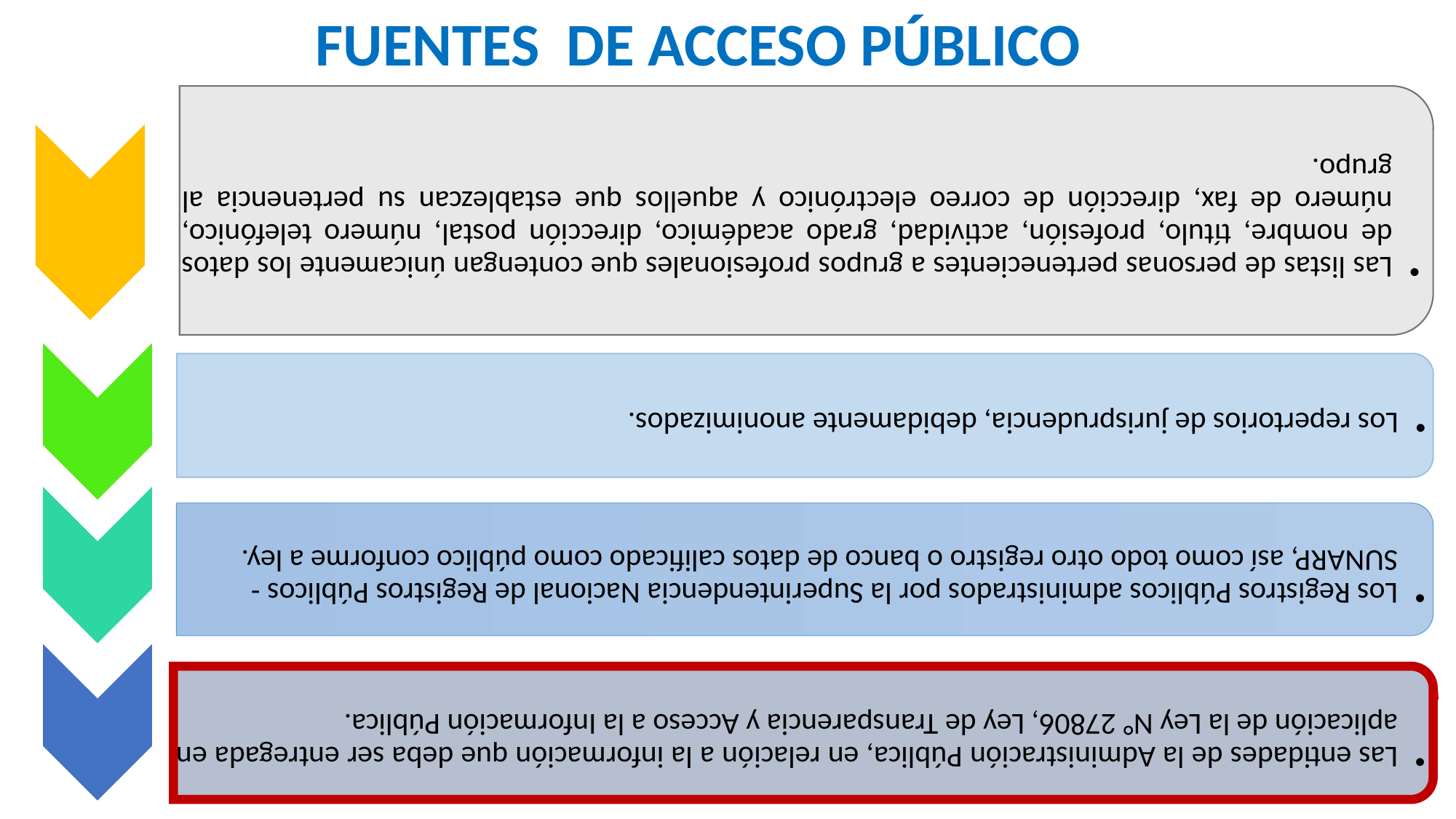

FUENTES  DE ACCESO PÚBLICO

Las listas de personas pertenecientes a grupos profesionales que contengan únicamente los datos de nombre, título, profesión, actividad, grado académico, dirección postal, número telefónico, número de fax, dirección de correo electrónico y aquellos que establezcan su pertenencia al grupo.

Los repertorios de jurisprudencia, debidamente anonimizados.

Los Registros Públicos administrados por la Superintendencia Nacional de Registros Públicos - SUNARP, así como todo otro registro o banco de datos calificado como público conforme a ley.

Las entidades de la Administración Pública, en relación a la información que deba ser entregada en aplicación de la Ley N° 27806, Ley de Transparencia y Acceso a la Información Pública.